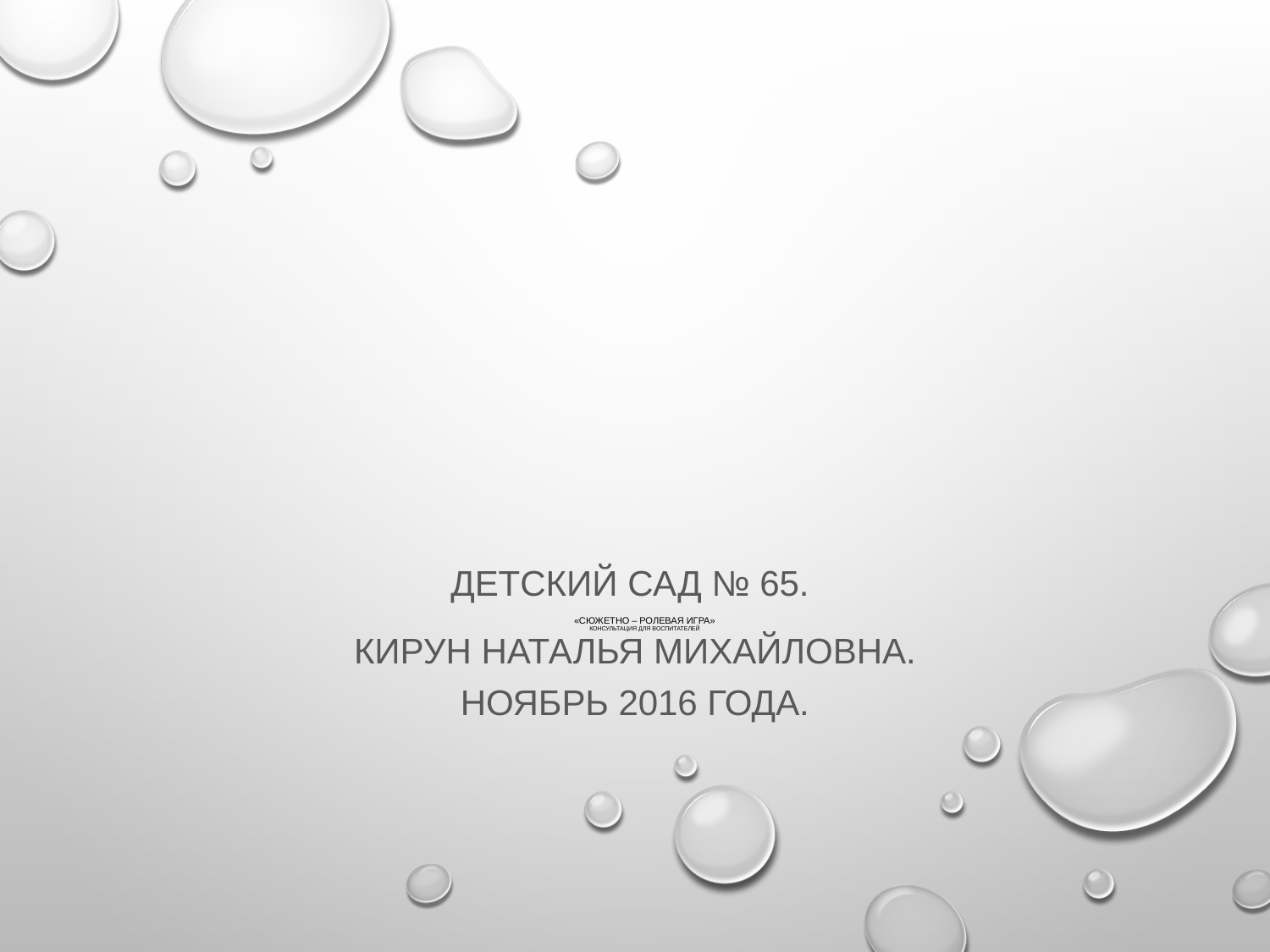

# «Сюжетно – ролевая игра» Консультация для воспитателей
Детский сад № 65.
Кирун Наталья Михайловна.
Ноябрь 2016 года.